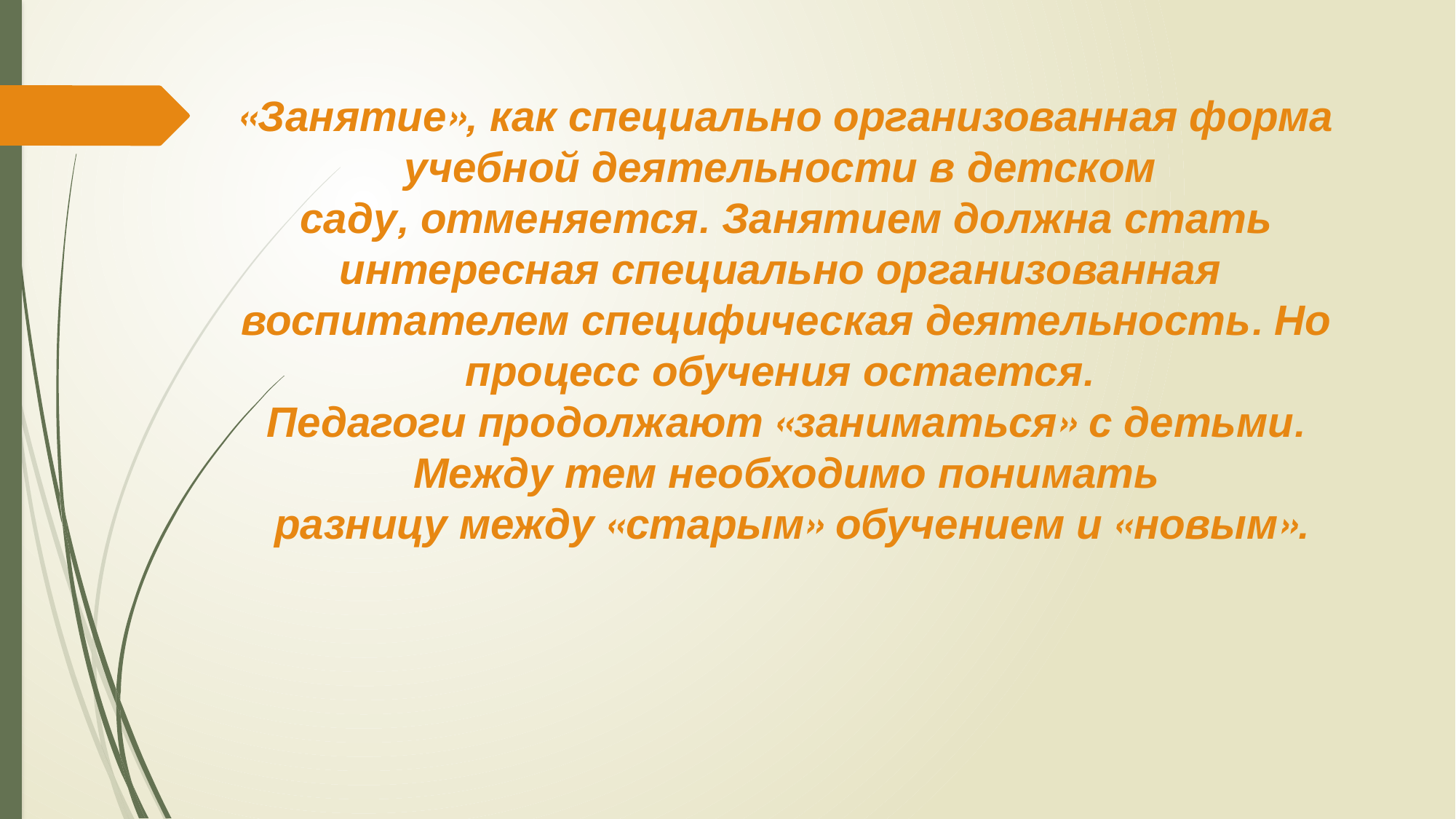

«Занятие», как специально организованная форма учебной деятельности в детском
саду, отменяется. Занятием должна стать интересная специально организованная
воспитателем специфическая деятельность. Но процесс обучения остается.
Педагоги продолжают «заниматься» с детьми. Между тем необходимо понимать
 разницу между «старым» обучением и «новым».